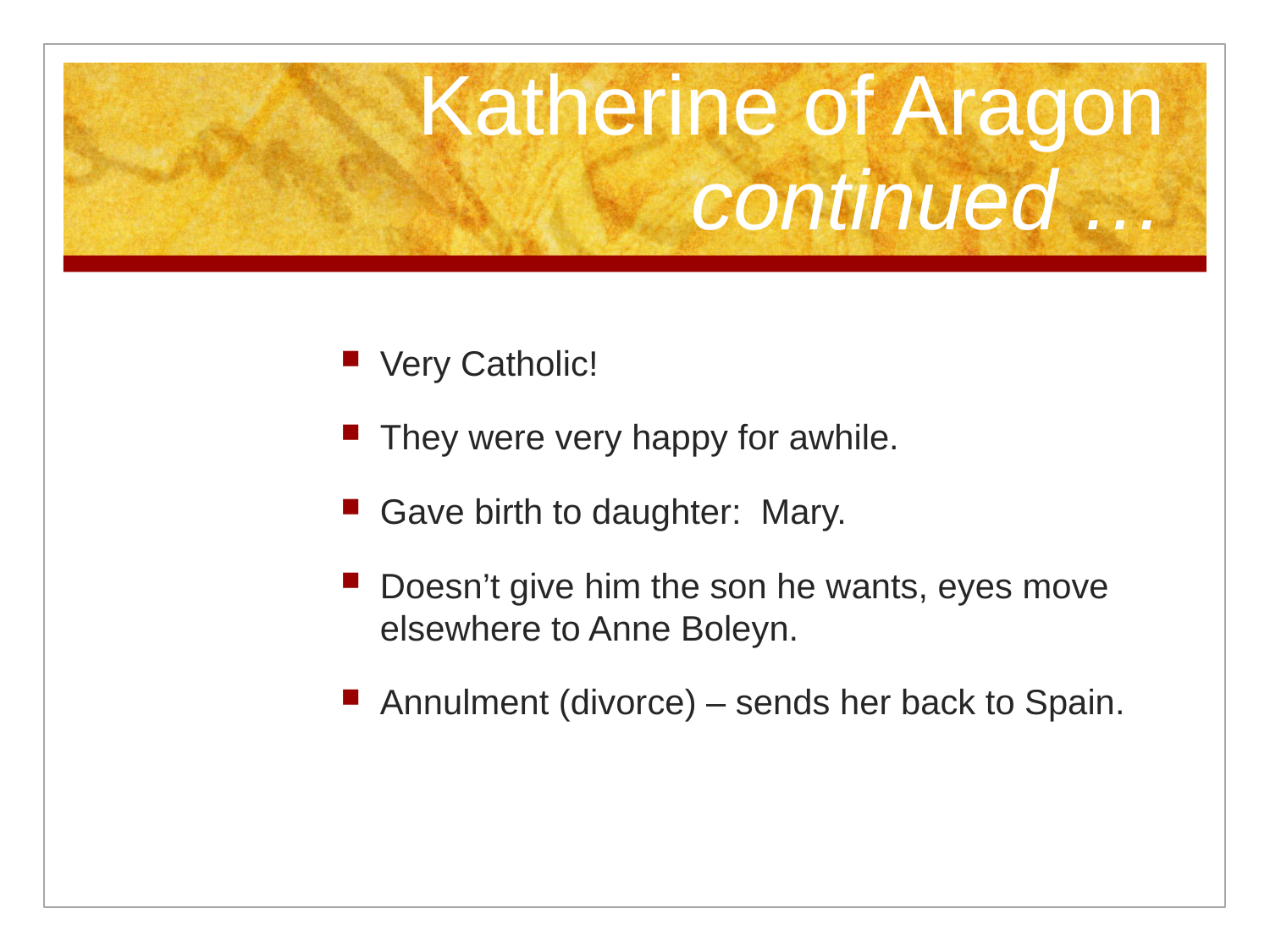

# Katherine of Aragon continued …

Very Catholic!
They were very happy for awhile.
Gave birth to daughter:  Mary.
Doesn’t give him the son he wants, eyes move elsewhere to Anne Boleyn.
Annulment (divorce) – sends her back to Spain.